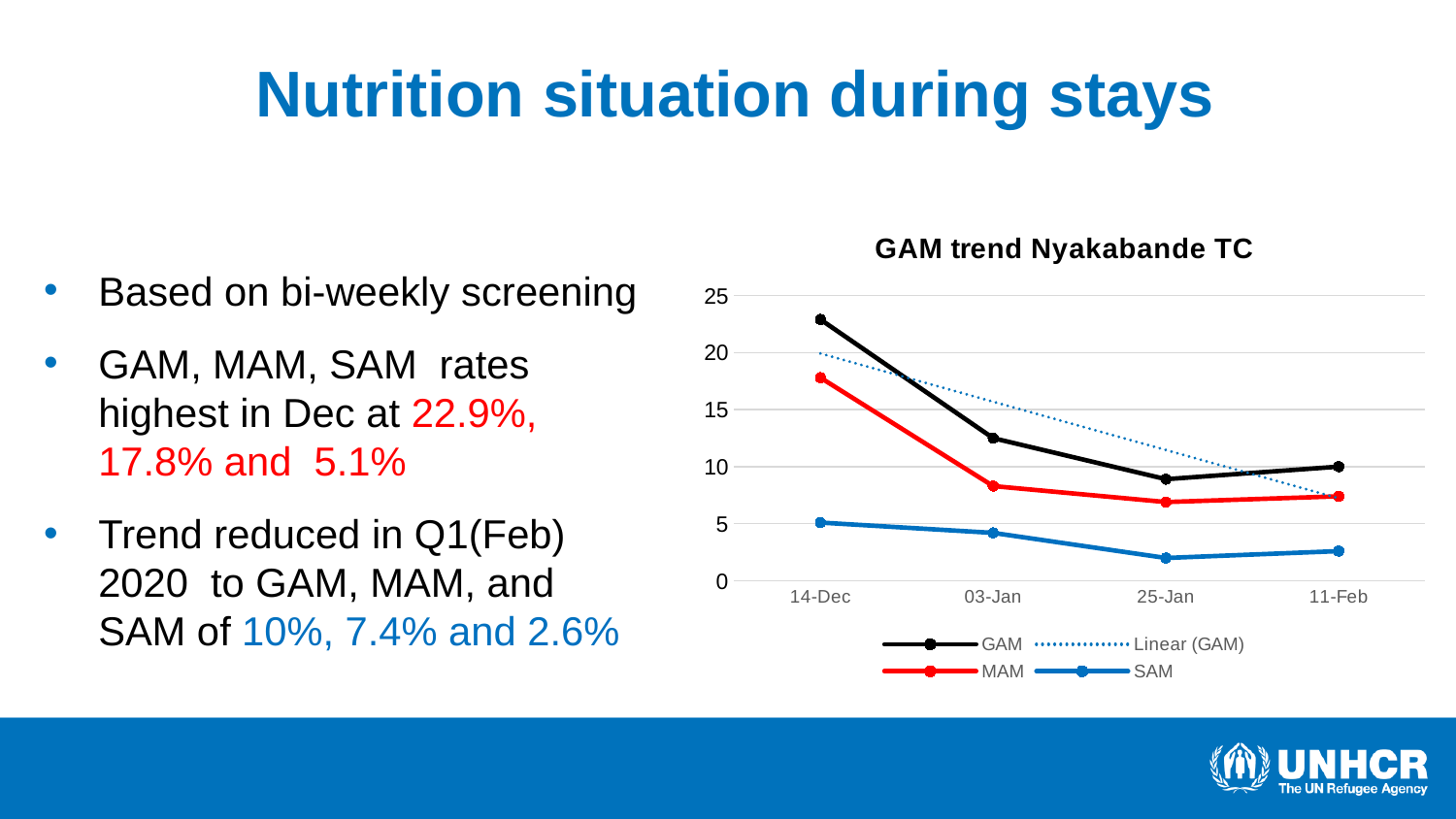

# Nutrition situation during stays

### Chart: GAM trend Nyakabande TC

| Category | GAM | MAM | SAM |
|---|---|---|---|
| 14-Dec | 22.9 | 17.8 | 5.1 |
| 03-Jan | 12.5 | 8.3 | 4.2 |
| 25-Jan | 8.9 | 6.9 | 2.0 |
| 11-Feb | 10.0 | 7.4 | 2.6 |
Based on bi-weekly screening
GAM, MAM, SAM  rates highest in Dec at 22.9%, 17.8% and  5.1%
Trend reduced in Q1(Feb) 2020  to GAM, MAM, and SAM of 10%, 7.4% and 2.6%